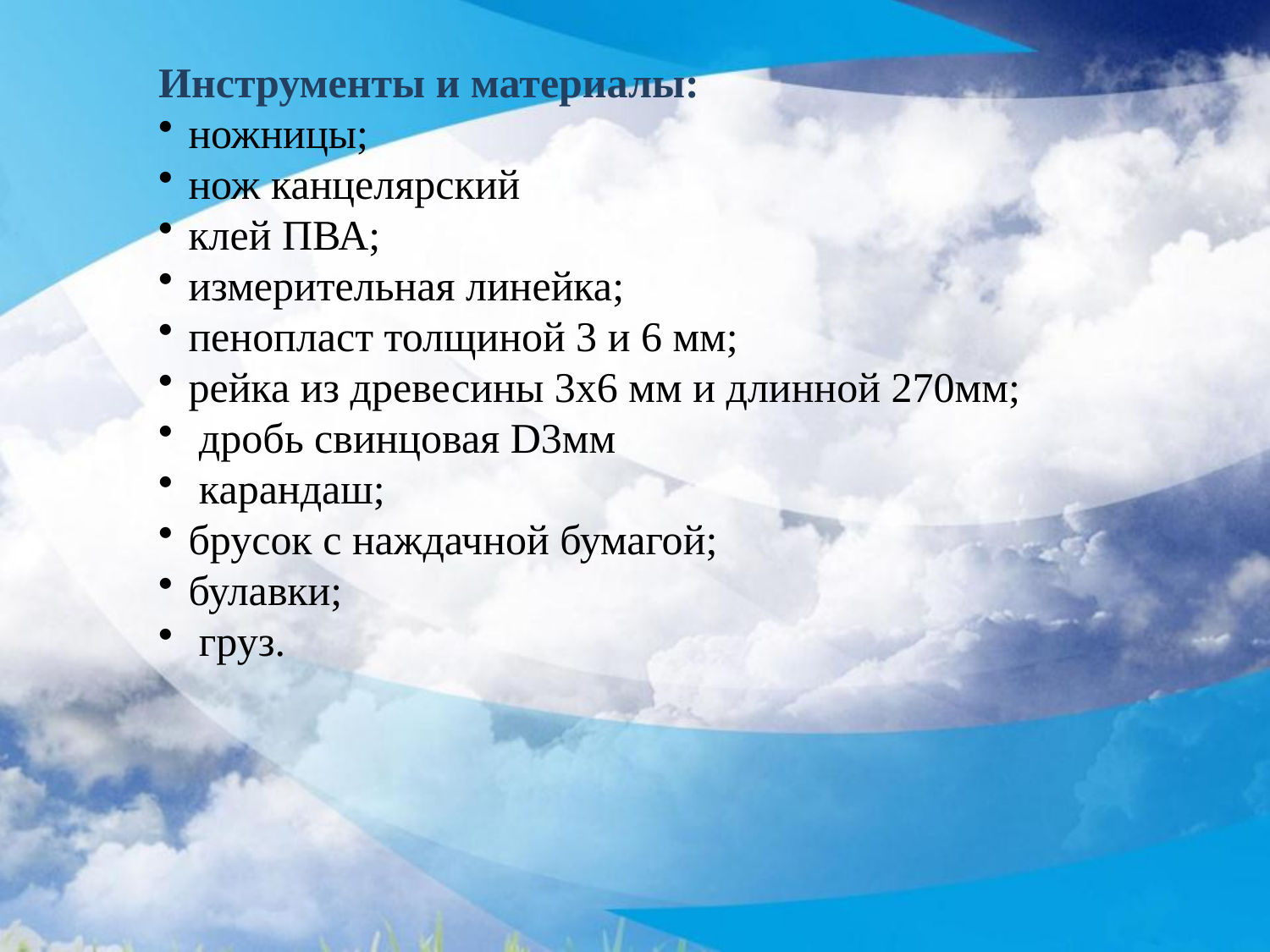

Инструменты и материалы:
ножницы;
нож канцелярский
клей ПВА;
измерительная линейка;
пенопласт толщиной 3 и 6 мм;
рейка из древесины 3х6 мм и длинной 270мм;
 дробь свинцовая D3мм
 карандаш;
брусок с наждачной бумагой;
булавки;
 груз.